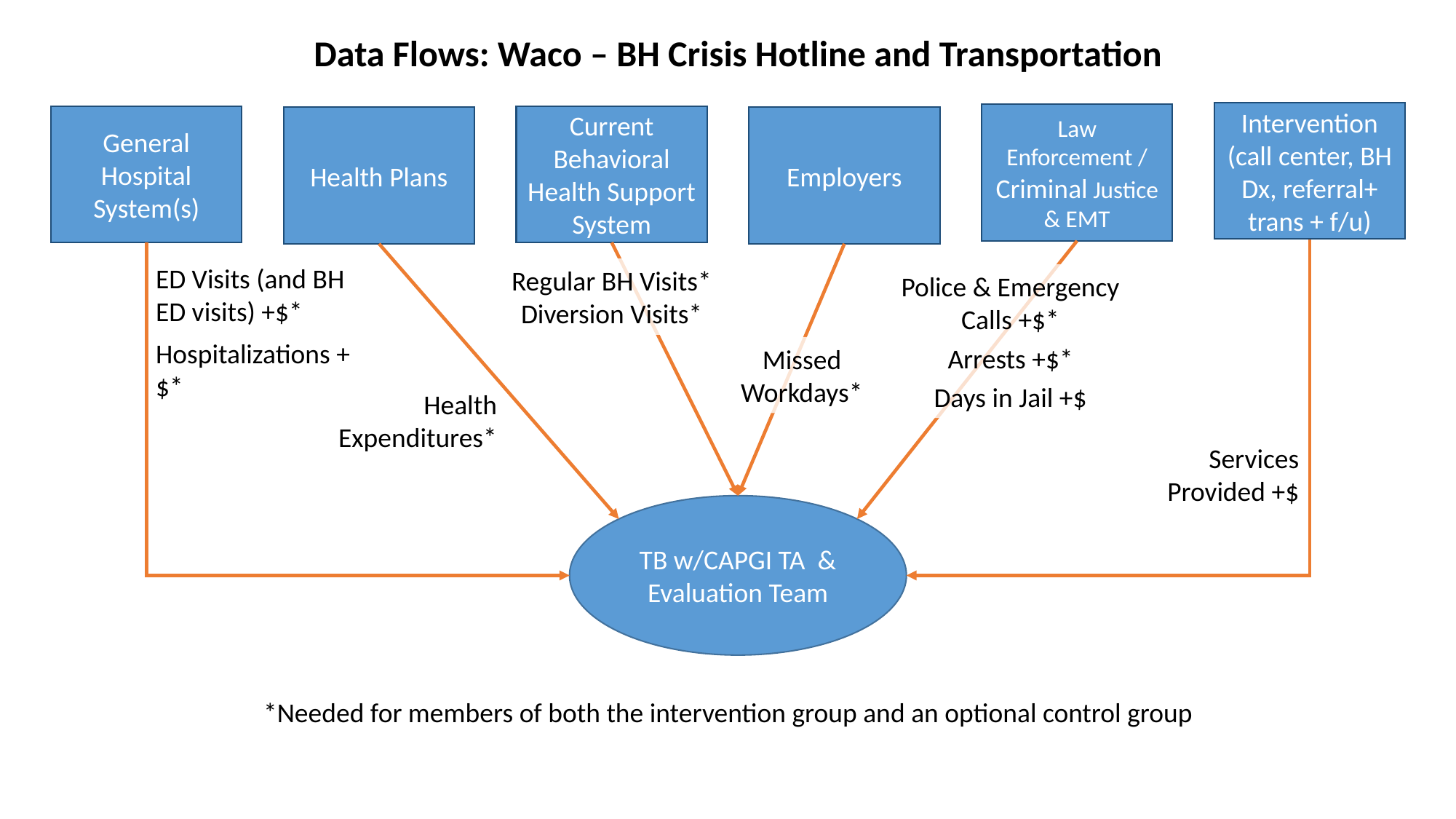

Data Flows: Waco – BH Crisis Hotline and Transportation
Intervention (call center, BH Dx, referral+ trans + f/u)
Law Enforcement / Criminal Justice & EMT
General Hospital System(s)
Current Behavioral Health Support System
Health Plans
Employers
ED Visits (and BH ED visits) +$*
Hospitalizations +$*

Regular BH Visits*
Diversion Visits*
Police & Emergency Calls +$*
Arrests +$*
Days in Jail +$
Missed Workdays*
Health Expenditures*
Services Provided +$
TB w/CAPGI TA  & Evaluation Team
*Needed for members of both the intervention group and an optional control group